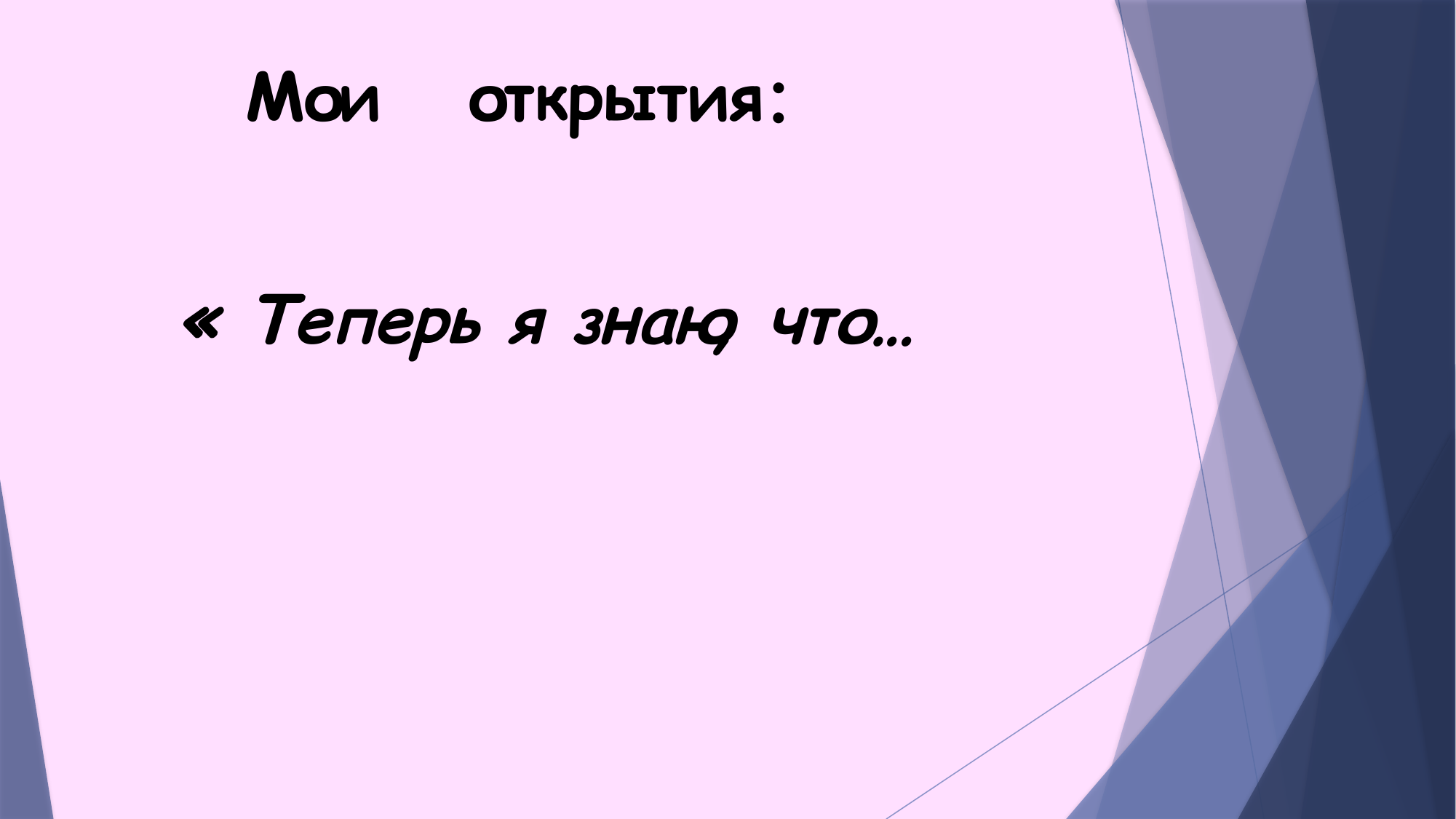

Мои   открытия:

 « Теперь я знаю, что…